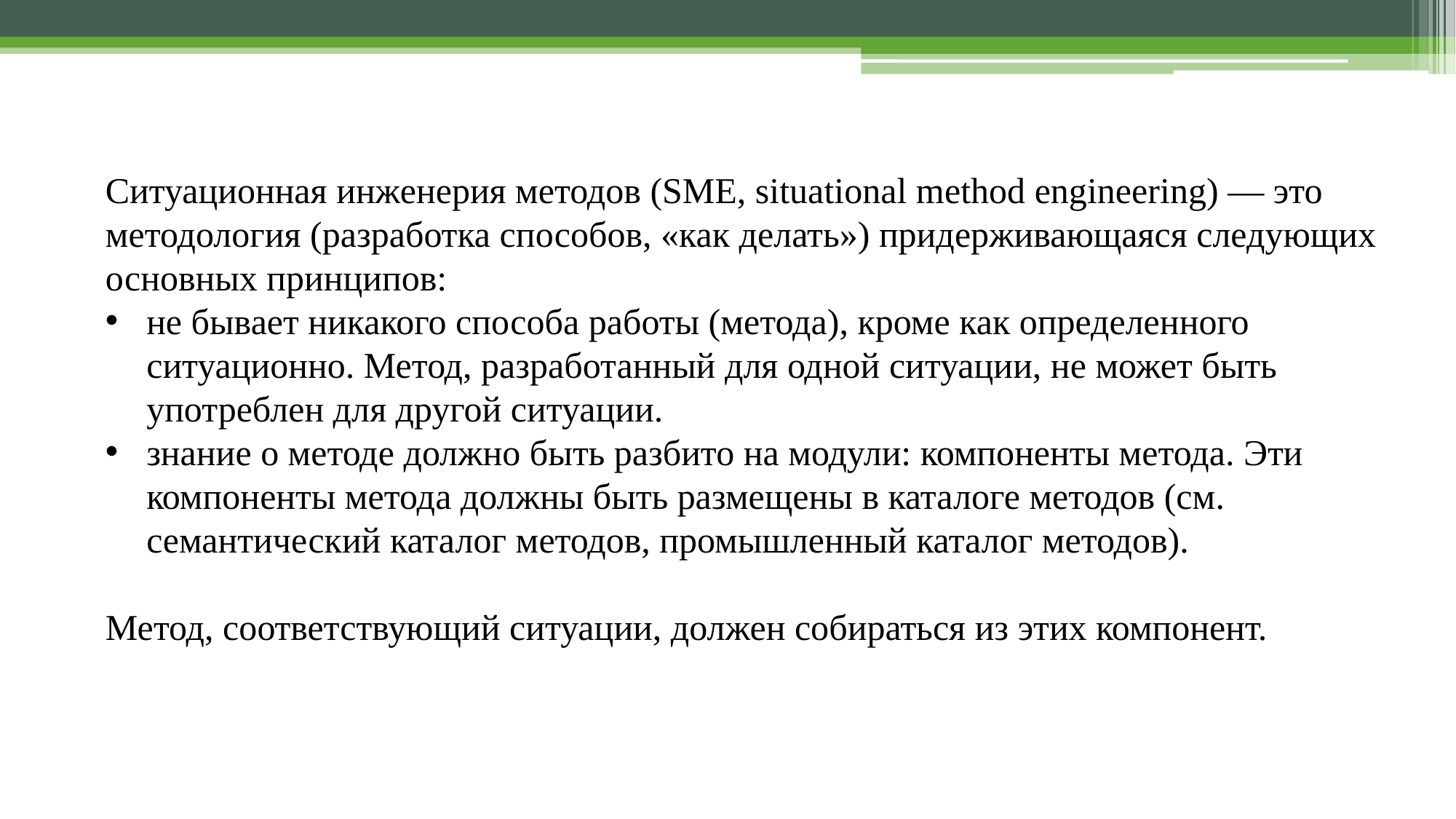

Ситуационная инженерия методов (SME, situational method engineering) — это методология (разработка способов, «как делать») придерживающаяся следующих основных принципов:
не бывает никакого способа работы (метода), кроме как определенного ситуационно. Метод, разработанный для одной ситуации, не может быть употреблен для другой ситуации.
знание о методе должно быть разбито на модули: компоненты метода. Эти компоненты метода должны быть размещены в каталоге методов (cм. семантический каталог методов, промышленный каталог методов).

Метод, соответствующий ситуации, должен собираться из этих компонент.